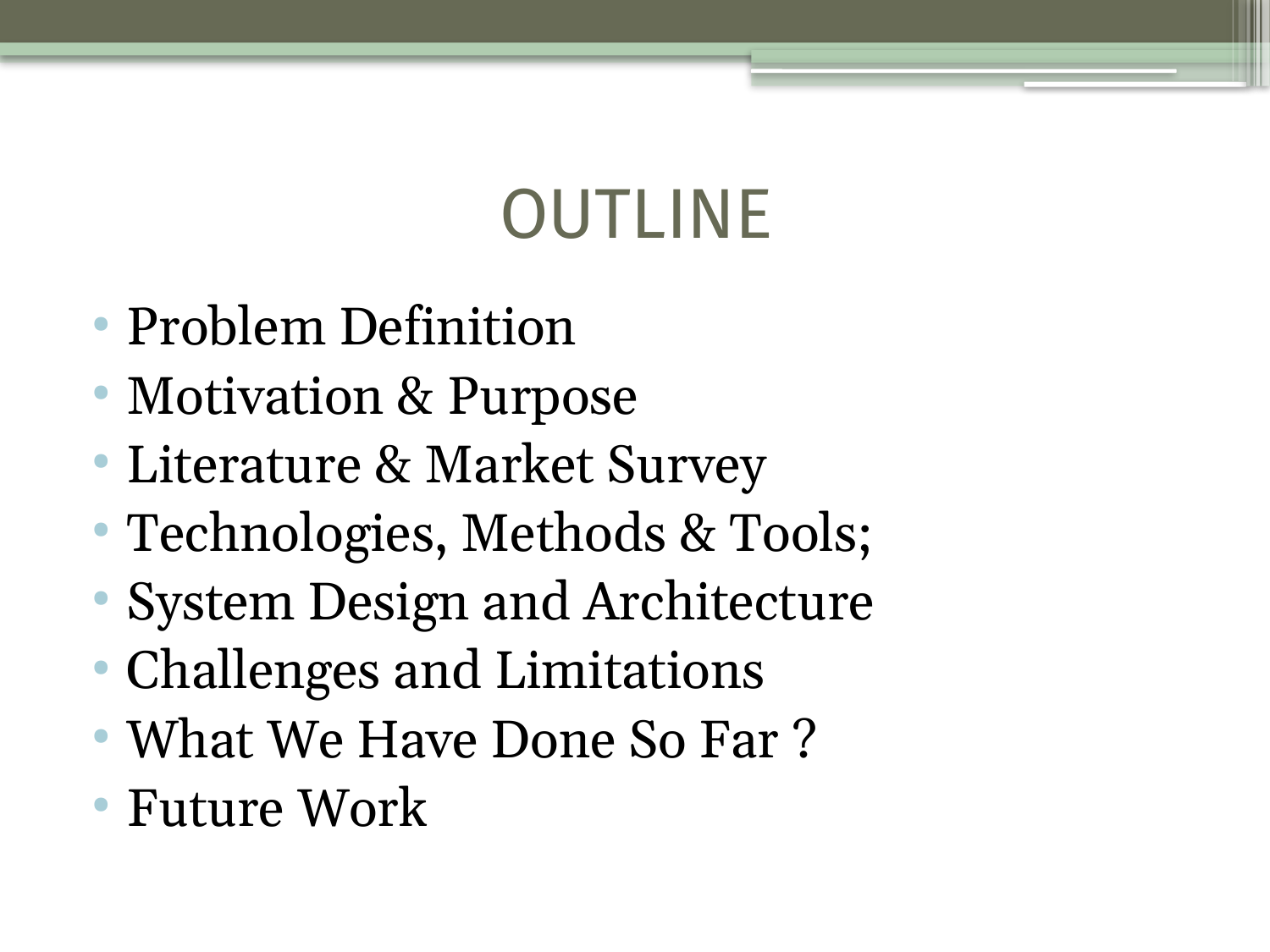

# OUTLINE
Problem Definition
Motivation & Purpose
Literature & Market Survey
Technologies, Methods & Tools;
System Design and Architecture
Challenges and Limitations
What We Have Done So Far ?
Future Work